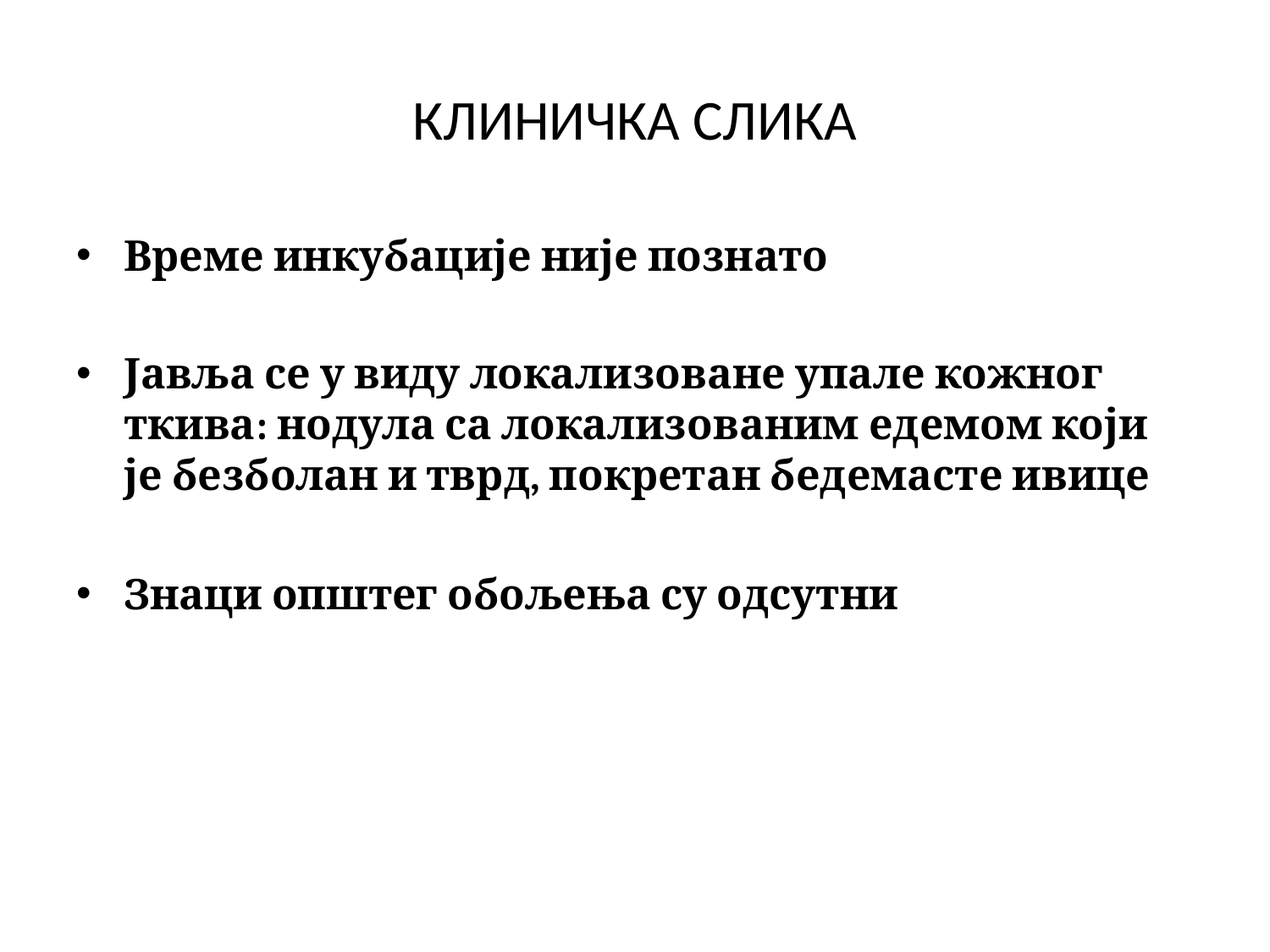

# КЛИНИЧКА СЛИКА
Време инкубације није познато

Јавља се у виду локализоване упале кожног ткива: нодула са локализованим едемом који је безболан и тврд, покретан бедемасте ивице

Знаци општег обољења су одсутни